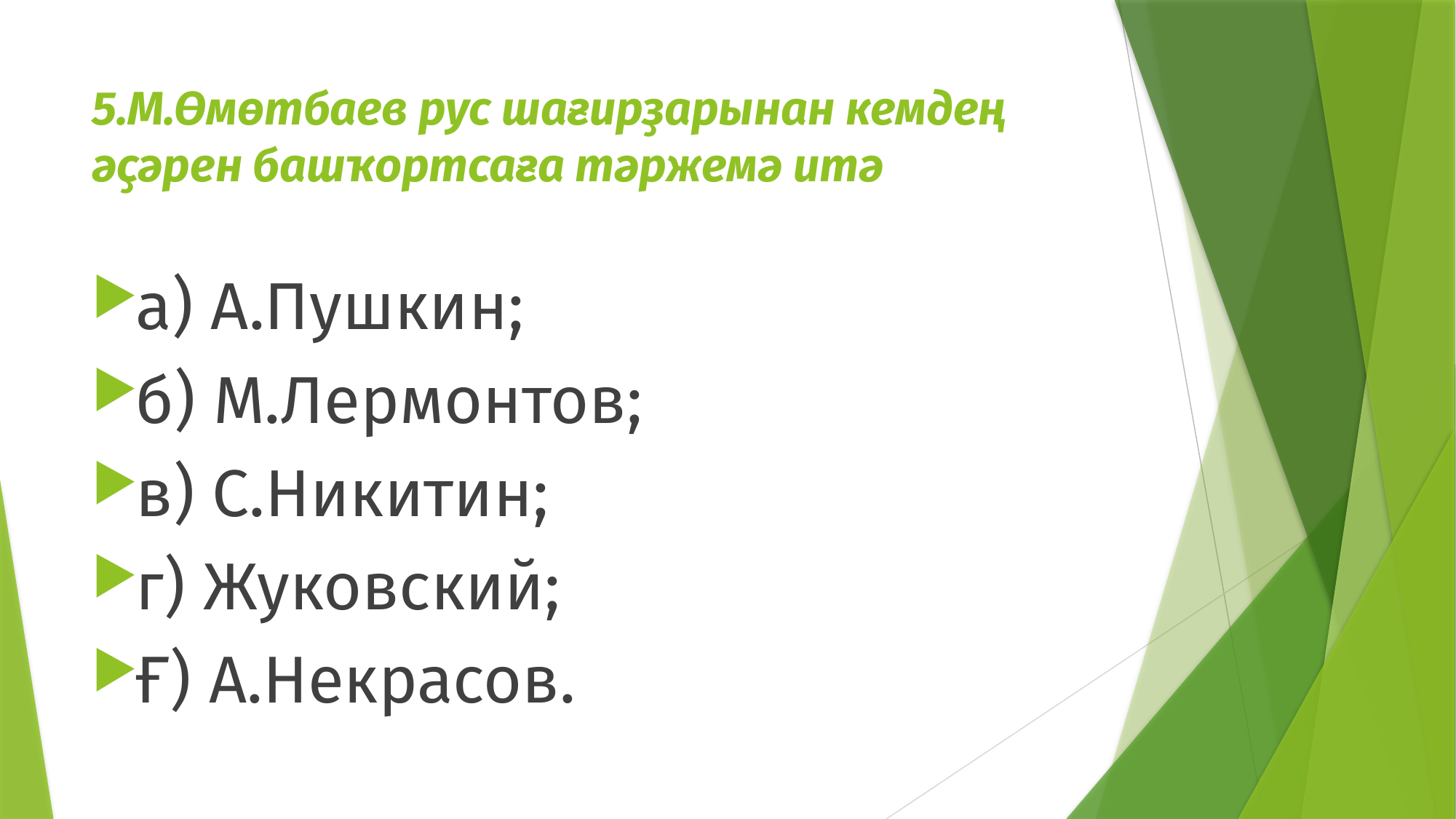

# 5.М.Өмөтбаев рус шағирҙарынан кемдең әҫәрен башҡортсаға тәржемә итә
а) А.Пушкин;
б) М.Лермонтов;
в) С.Никитин;
г) Жуковский;
Ғ) А.Некрасов.